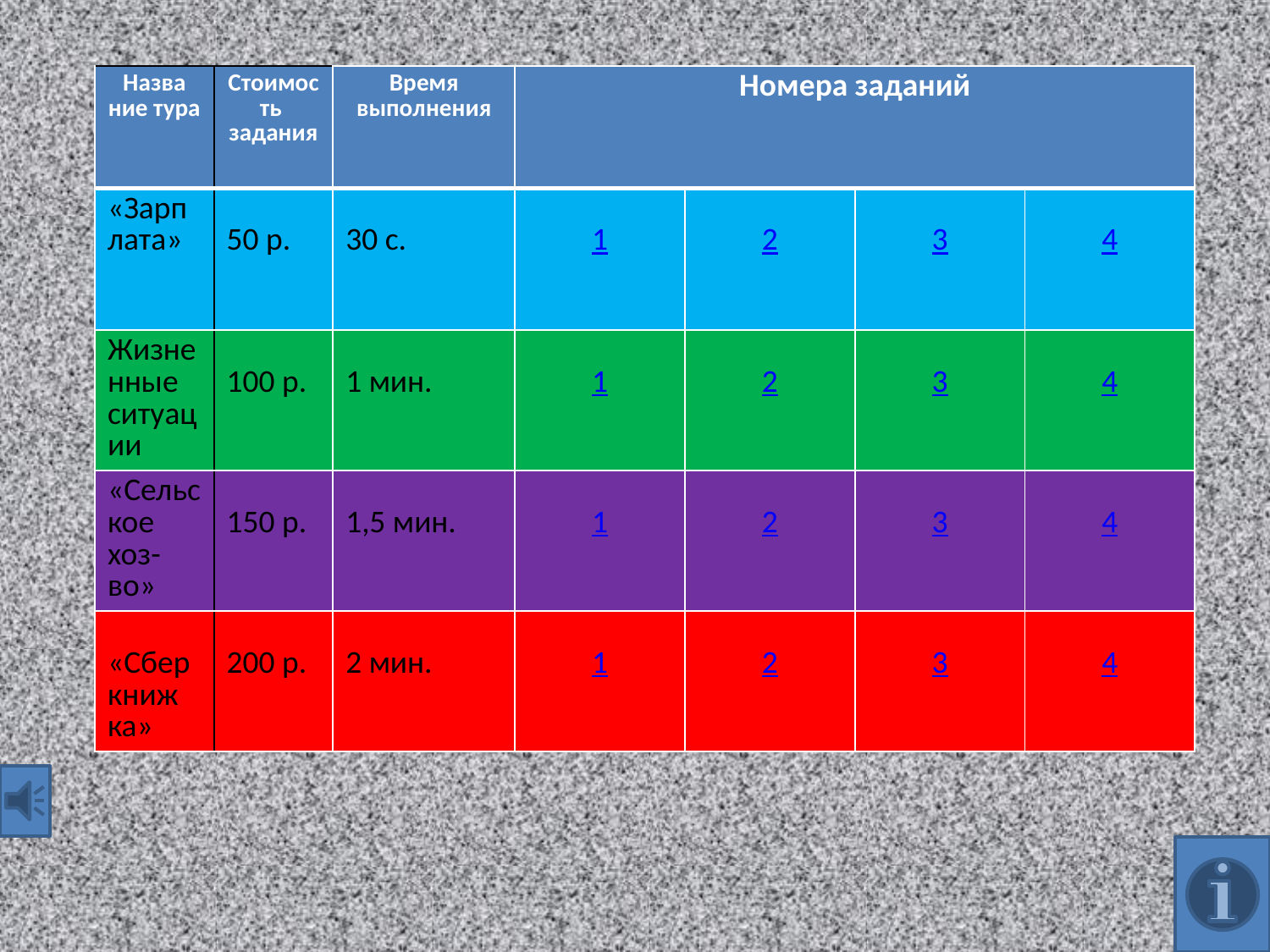

| Назва ние тура | Стоимость задания | Время выполнения | Номера заданий |  |  |  |
| --- | --- | --- | --- | --- | --- | --- |
| «Зарплата» | 50 р. | 30 с. | 1 | 2 | 3 | 4 |
| Жизненные ситуации | 100 р. | 1 мин. | 1 | 2 | 3 | 4 |
| «Сельское хоз-во» | 150 р. | 1,5 мин. | 1 | 2 | 3 | 4 |
| «Сберкниж ка» | 200 р. | 2 мин. | 1 | 2 | 3 | 4 |